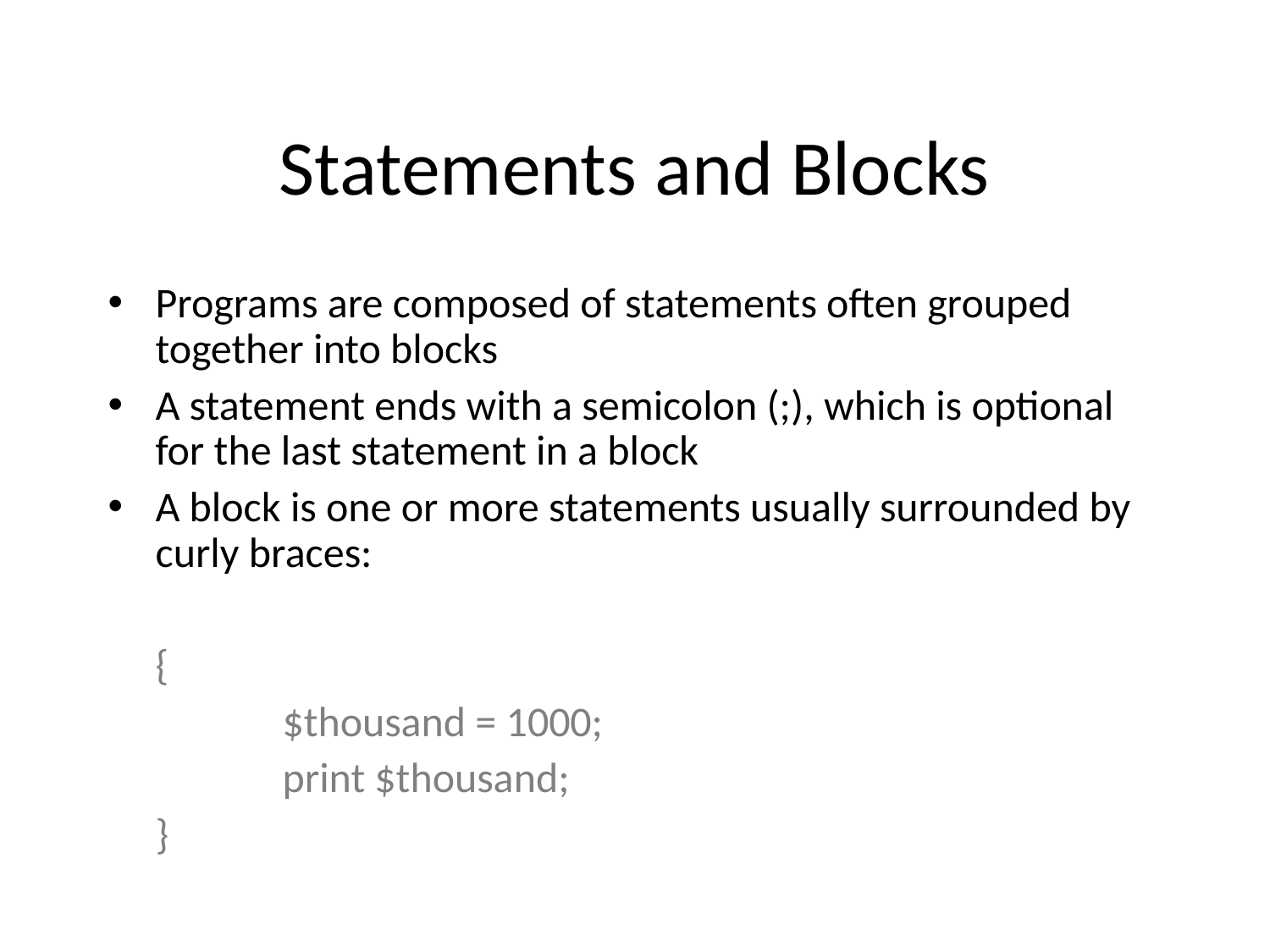

# Statements and Blocks
Programs are composed of statements often grouped together into blocks
A statement ends with a semicolon (;), which is optional for the last statement in a block
A block is one or more statements usually surrounded by curly braces:

	{
		$thousand = 1000;
		print $thousand;
	}